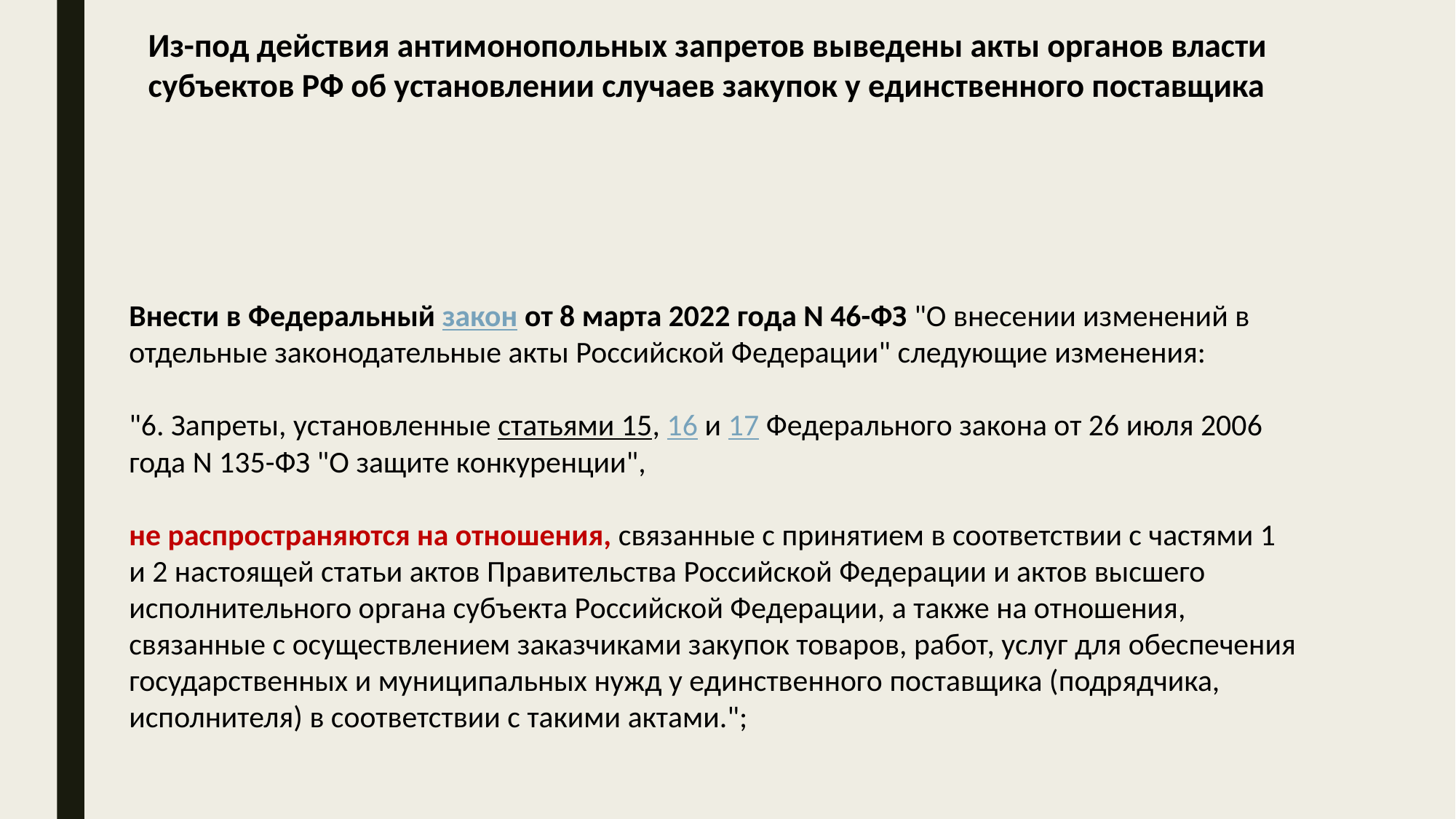

Из-под действия антимонопольных запретов выведены акты органов власти субъектов РФ об установлении случаев закупок у единственного поставщика
Внести в Федеральный закон от 8 марта 2022 года N 46-ФЗ "О внесении изменений в отдельные законодательные акты Российской Федерации" следующие изменения:

"6. Запреты, установленные статьями 15, 16 и 17 Федерального закона от 26 июля 2006 года N 135-ФЗ "О защите конкуренции",

не распространяются на отношения, связанные с принятием в соответствии с частями 1 и 2 настоящей статьи актов Правительства Российской Федерации и актов высшего исполнительного органа субъекта Российской Федерации, а также на отношения, связанные с осуществлением заказчиками закупок товаров, работ, услуг для обеспечения государственных и муниципальных нужд у единственного поставщика (подрядчика, исполнителя) в соответствии с такими актами.";